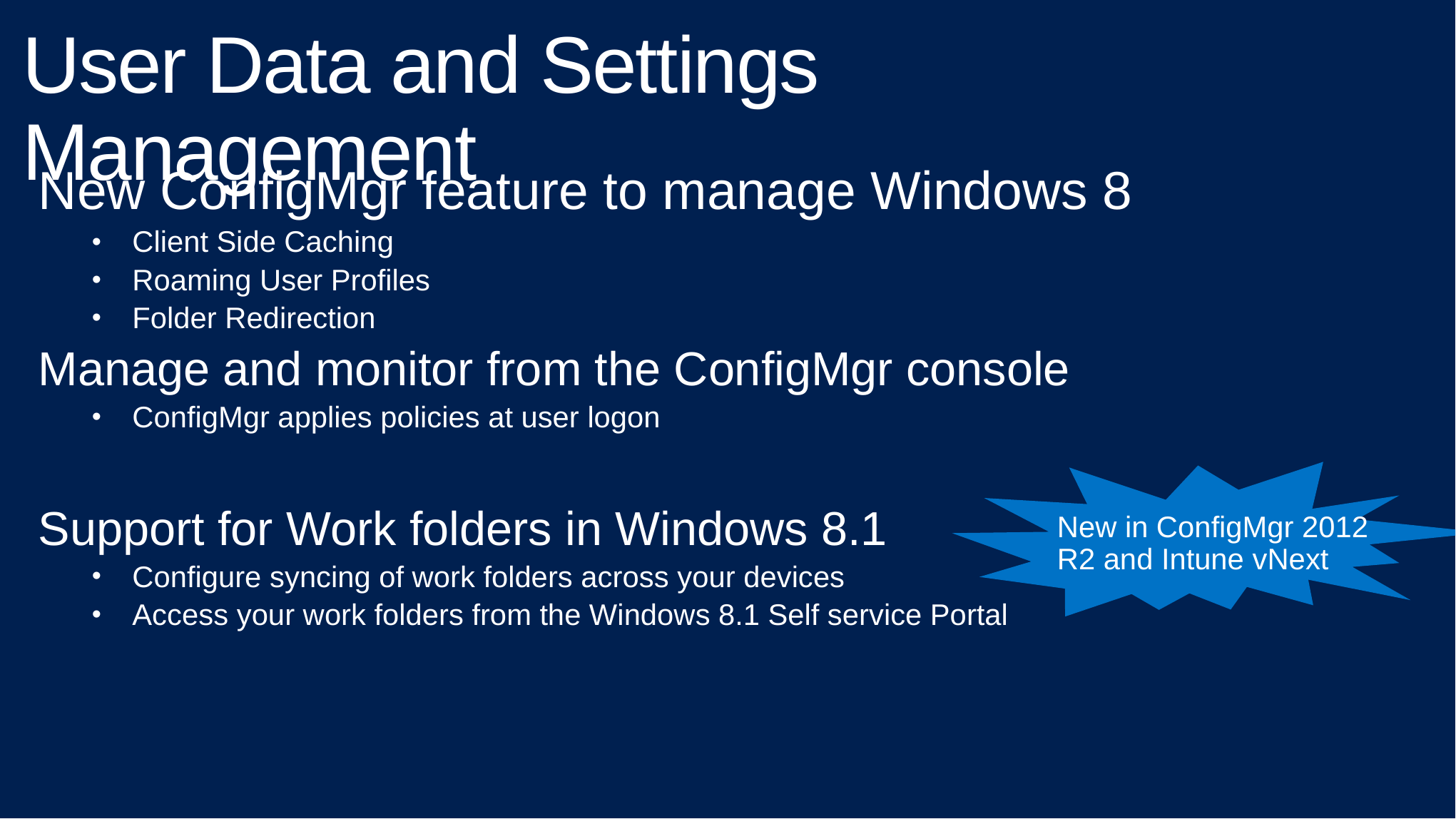

# User Data and Settings Management
New ConfigMgr feature to manage Windows 8
Client Side Caching
Roaming User Profiles
Folder Redirection
Manage and monitor from the ConfigMgr console
ConfigMgr applies policies at user logon

Support for Work folders in Windows 8.1
Configure syncing of work folders across your devices
Access your work folders from the Windows 8.1 Self service Portal

New in ConfigMgr 2012 R2 and Intune vNext